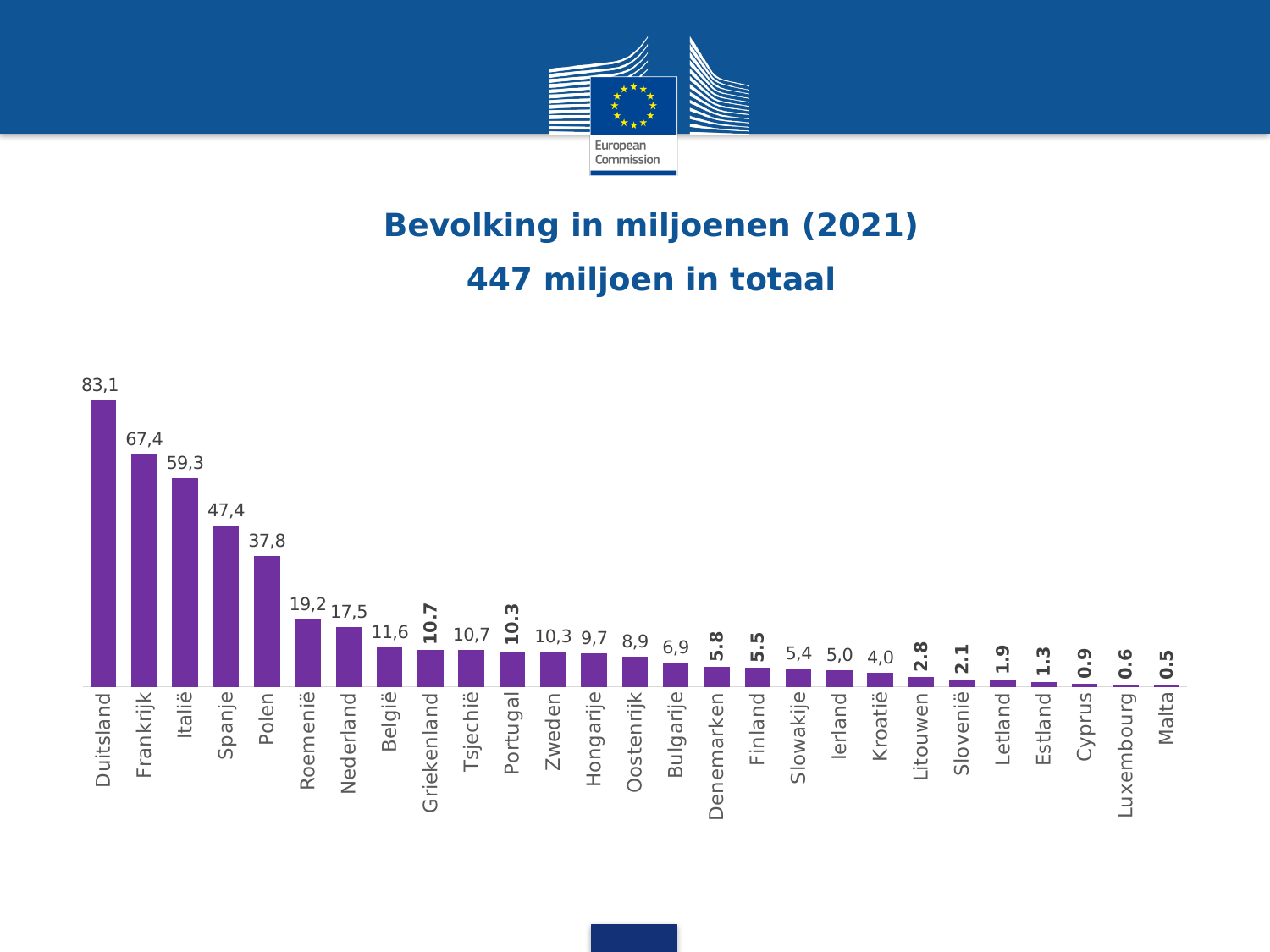

# Bevolking in miljoenen (2021)
447 miljoen in totaal

### Chart

| Category |  |
|---|---|
| Duitsland | 82.9 |
| Frankrijk | 67.2 |
| Italië | 60.4 |
| Spanje | 46.7 |
| Polen | 38.0 |
| Roemenië | 19.5 |
| Nederland | 17.2 |
| België | 11.4 |
| Griekenland | 10.7 |
| Tsjechië | 10.6 |
| Portugal | 10.3 |
| Zweden | 10.1 |
| Hongarije | 9.8 |
| Oostenrijk | 8.8 |
| Bulgarije | 7.1 |
| Denemarken | 5.8 |
| Finland | 5.5 |
| Slowakije | 5.4 |
| Ierland | 4.8 |
| Kroatië | 4.1 |
| Litouwen | 2.8 |
| Slovenië | 2.1 |
| Letland | 1.9 |
| Estland | 1.3 |
| Cyprus | 0.9 |
| Luxembourg | 0.6 |
| Malta | 0.5 |